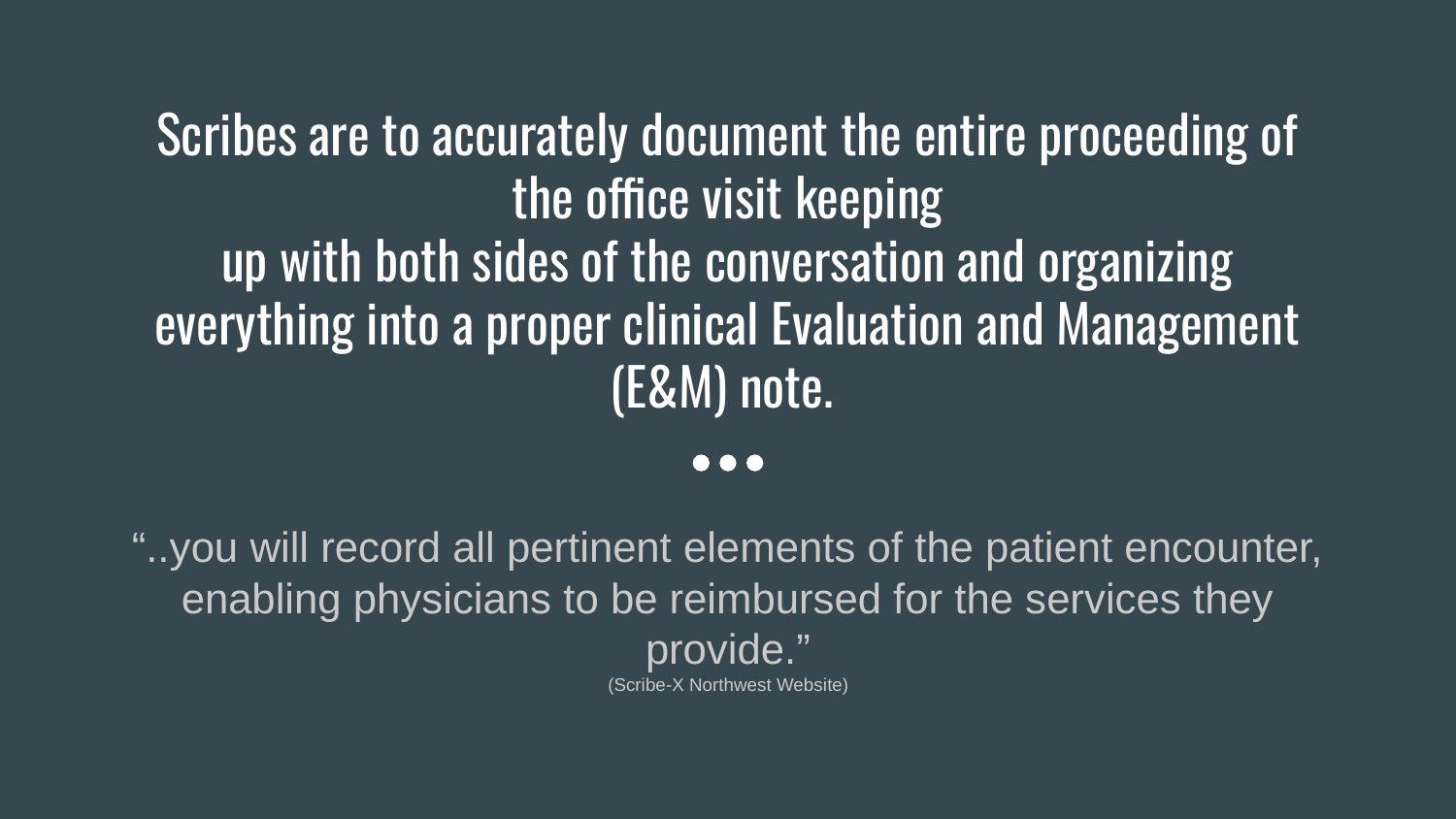

# Scribes are to accurately document the entire proceeding of the office visit keeping
up with both sides of the conversation and organizing everything into a proper clinical Evaluation and Management (E&M) note.
“..you will record all pertinent elements of the patient encounter, enabling physicians to be reimbursed for the services they provide.”
(Scribe-X Northwest Website)